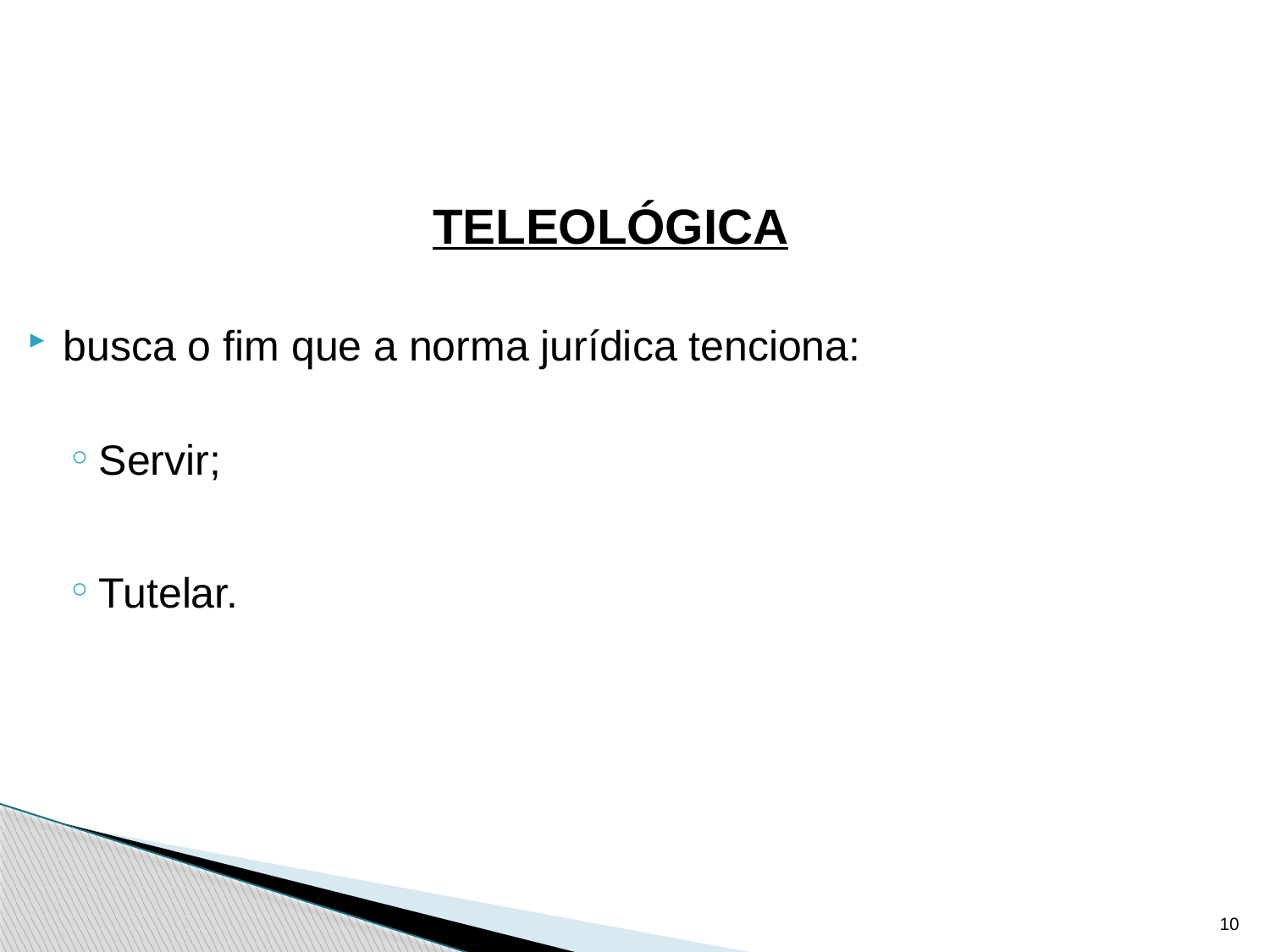

Teleológica

busca o fim que a norma jurídica tenciona:

Servir;

Tutelar.

10